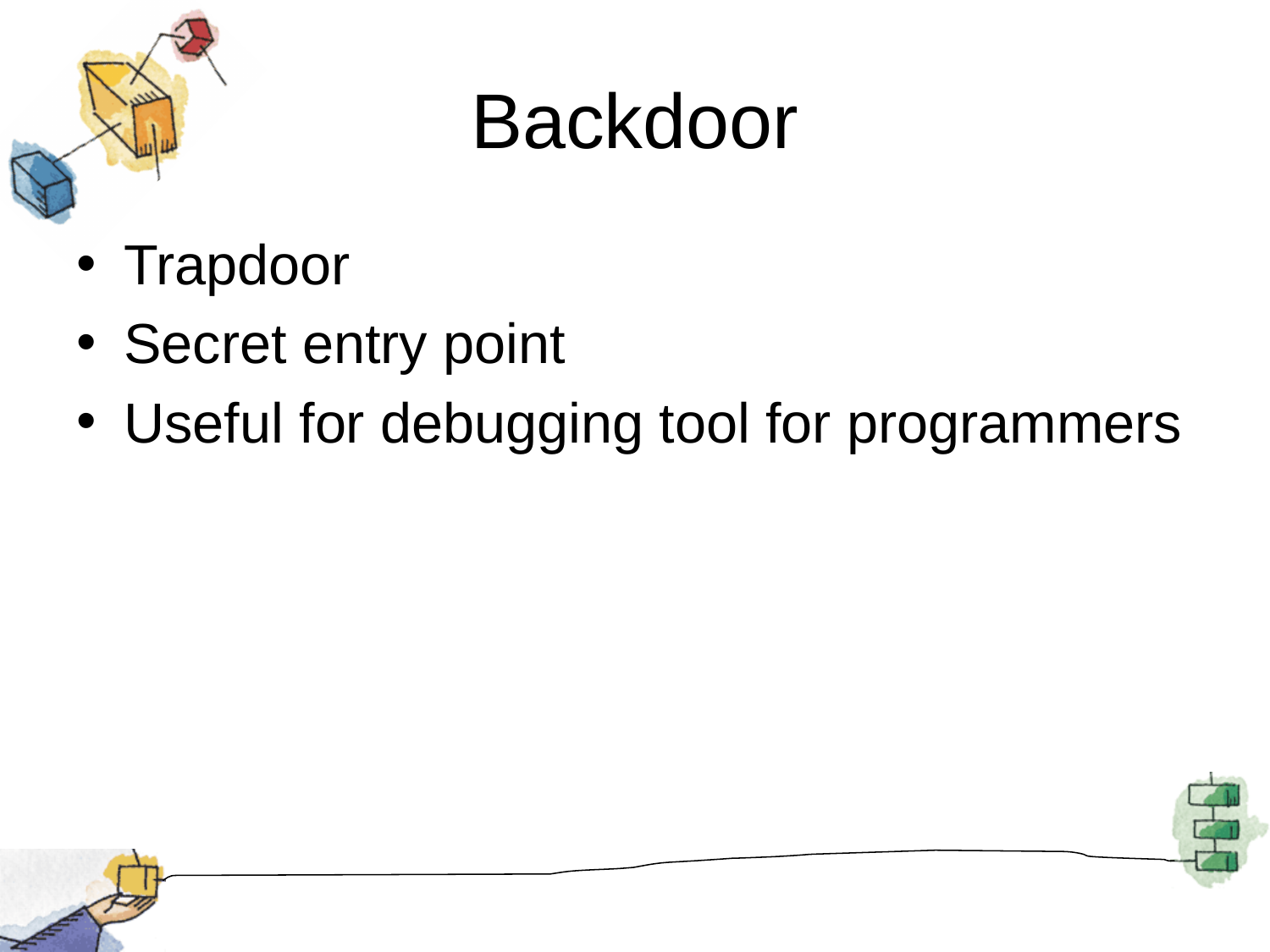

# Backdoor
Trapdoor
Secret entry point
Useful for debugging tool for programmers